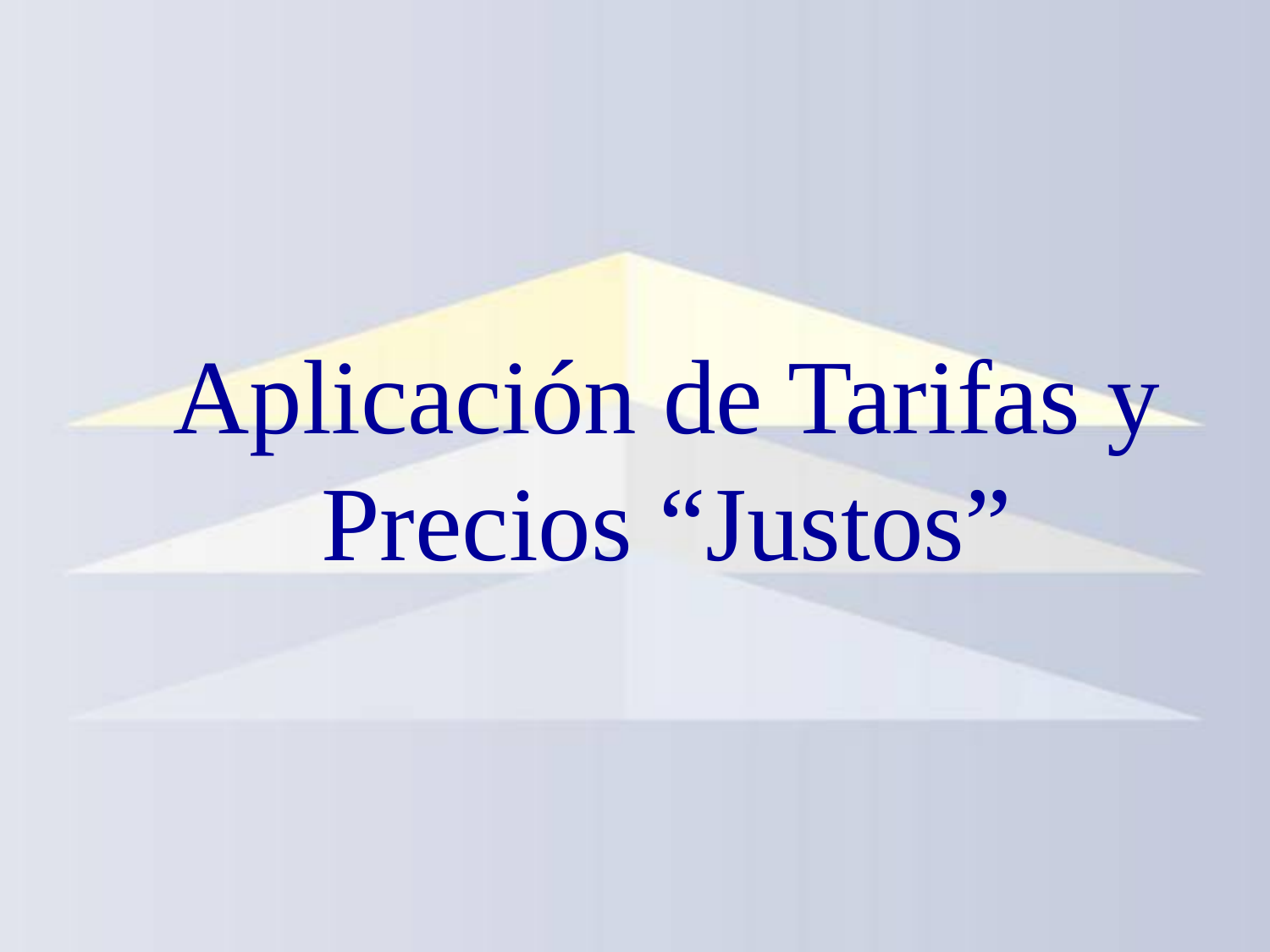

# Aplicación de Tarifas y Precios “Justos”